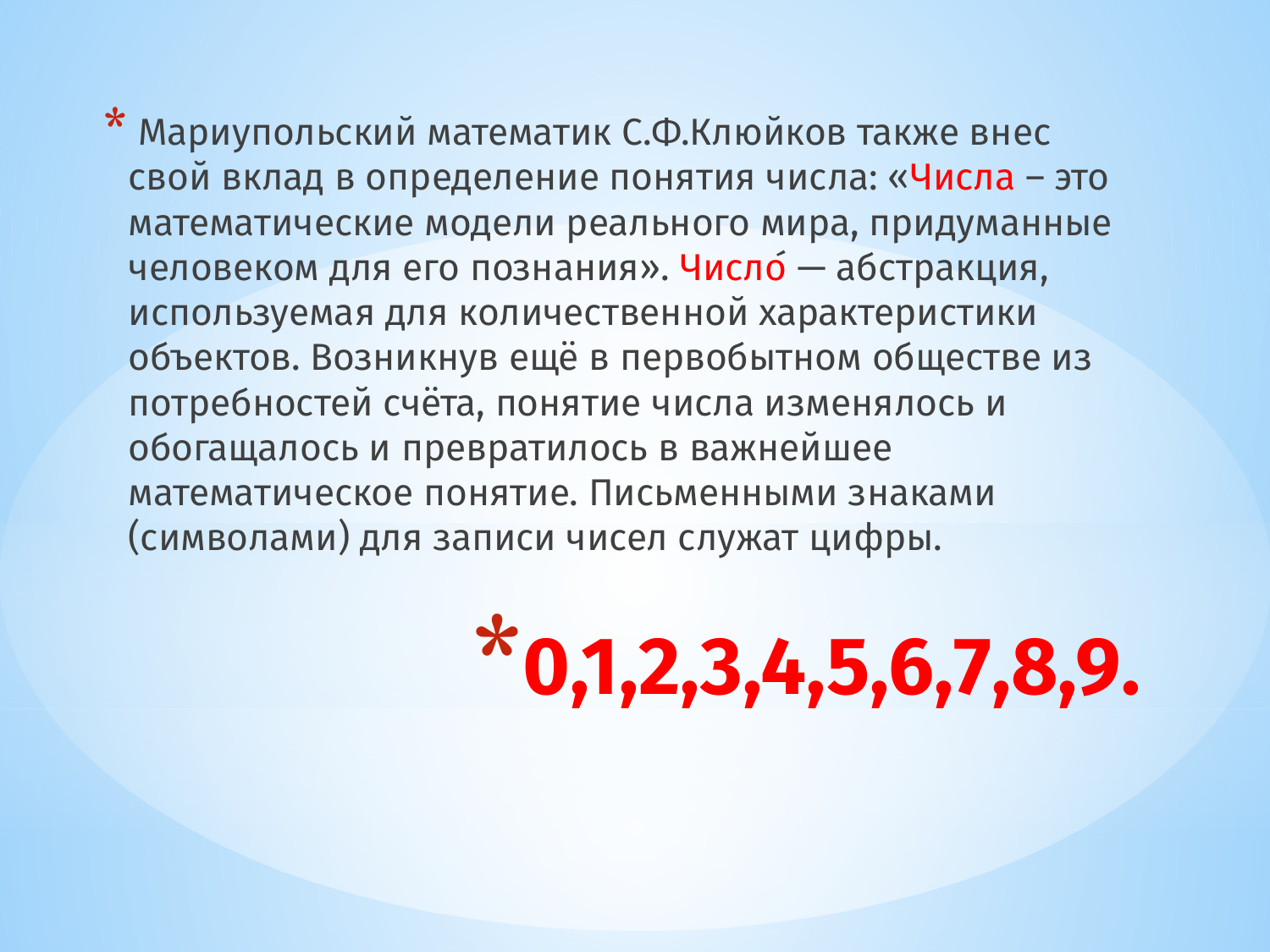

Мариупольский математик С.Ф.Клюйков также внес свой вклад в определение понятия числа: «Числа – это математические модели реального мира, придуманные человеком для его познания». Число́ — абстракция, используемая для количественной характеристики объектов. Возникнув ещё в первобытном обществе из потребностей счёта, понятие числа изменялось и обогащалось и превратилось в важнейшее математическое понятие. Письменными знаками (символами) для записи чисел служат цифры.
# 0,1,2,3,4,5,6,7,8,9.